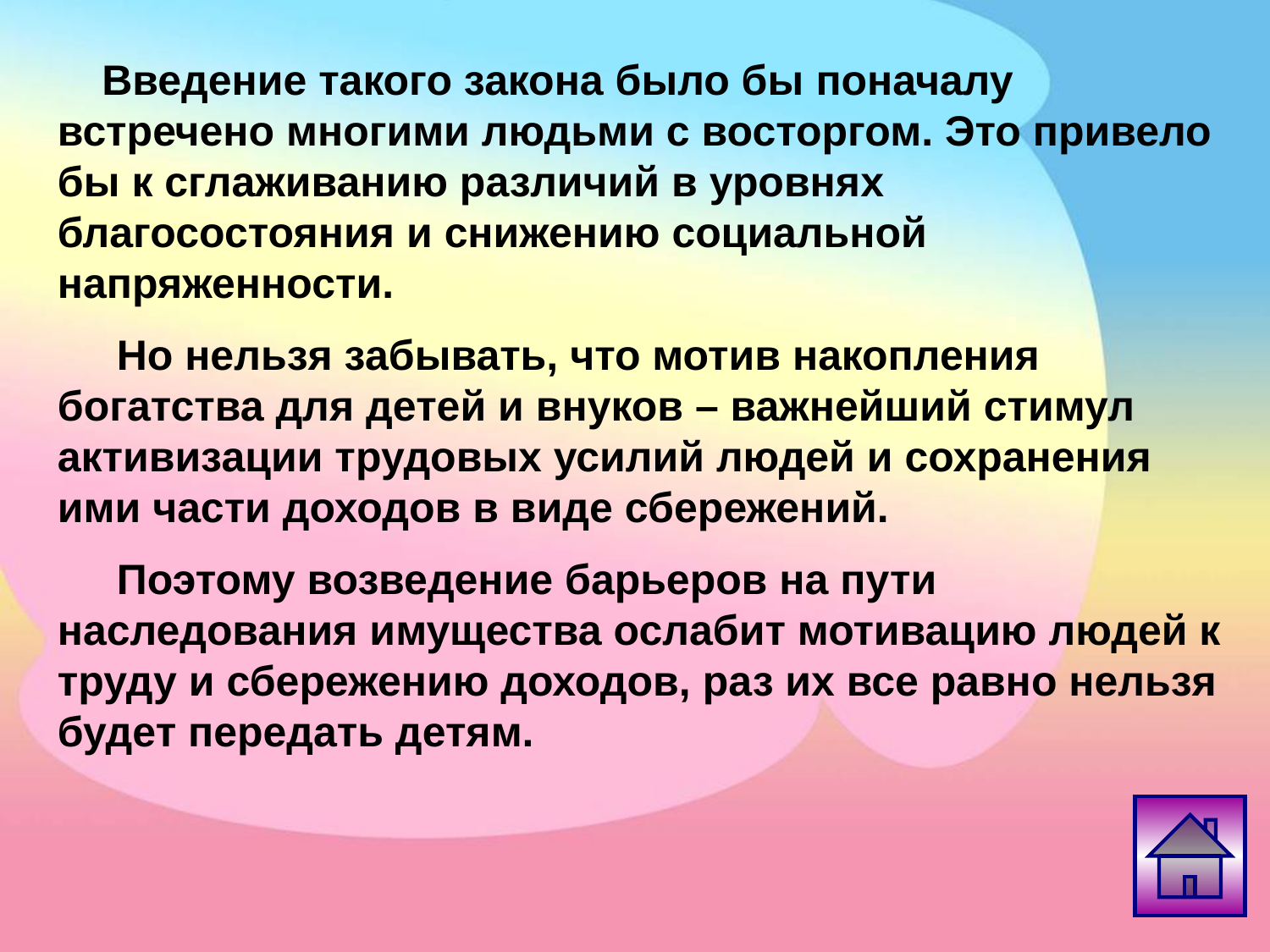

Введение такого закона было бы поначалу встречено многими людьми с восторгом. Это привело бы к сглаживанию различий в уровнях благосостояния и снижению социальной напряженности.
     Но нельзя забывать, что мотив накопления богатства для детей и внуков – важнейший стимул активизации трудовых усилий людей и сохранения ими части доходов в виде сбережений.
     Поэтому возведение барьеров на пути наследования имущества ослабит мотивацию людей к труду и сбережению доходов, раз их все равно нельзя будет передать детям.